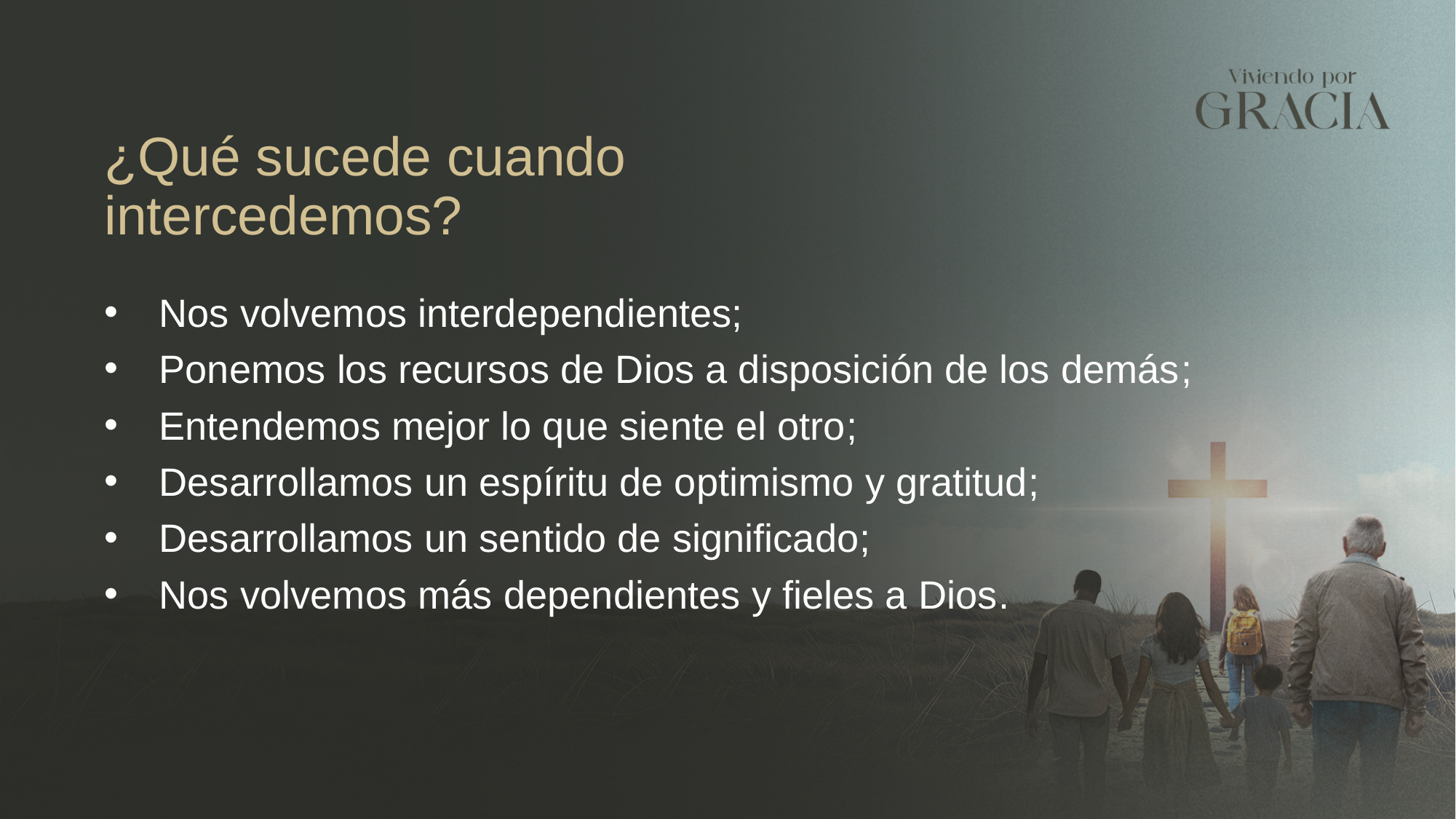

¿Qué sucede cuando intercedemos?
Nos volvemos interdependientes;
Ponemos los recursos de Dios a disposición de los demás;
Entendemos mejor lo que siente el otro;
Desarrollamos un espíritu de optimismo y gratitud;
Desarrollamos un sentido de significado;
Nos volvemos más dependientes y fieles a Dios.